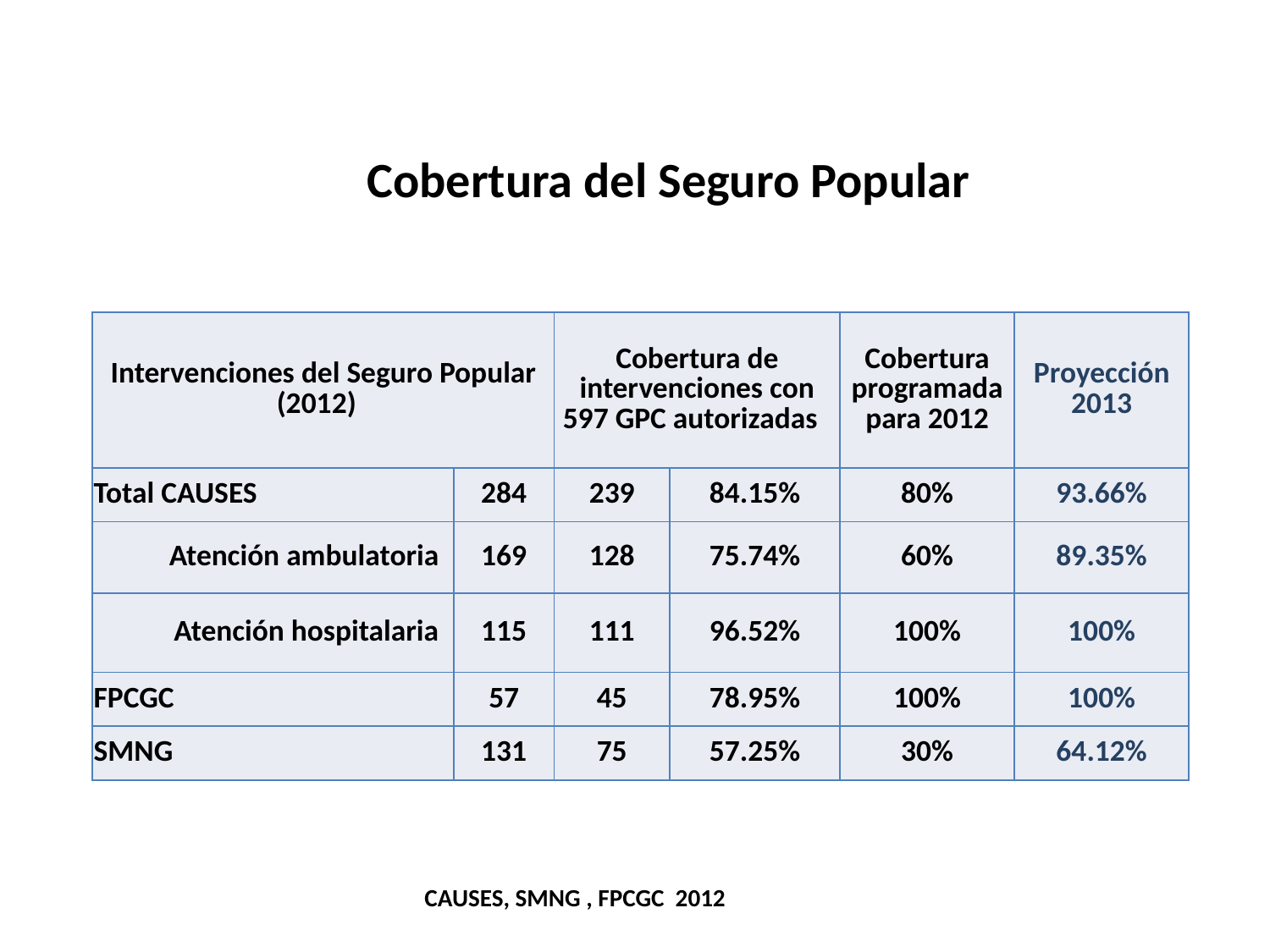

Cobertura del Seguro Popular
| Intervenciones del Seguro Popular (2012) |  | Cobertura de intervenciones con 597 GPC autorizadas |  | Cobertura programada para 2012 | Proyección 2013 |
| --- | --- | --- | --- | --- | --- |
| Total CAUSES | 284 | 239 | 84.15% | 80% | 93.66% |
| Atención ambulatoria | 169 | 128 | 75.74% | 60% | 89.35% |
| Atención hospitalaria | 115 | 111 | 96.52% | 100% | 100% |
| FPCGC | 57 | 45 | 78.95% | 100% | 100% |
| SMNG | 131 | 75 | 57.25% | 30% | 64.12% |
# CAUSES, SMNG , FPCGC  2012